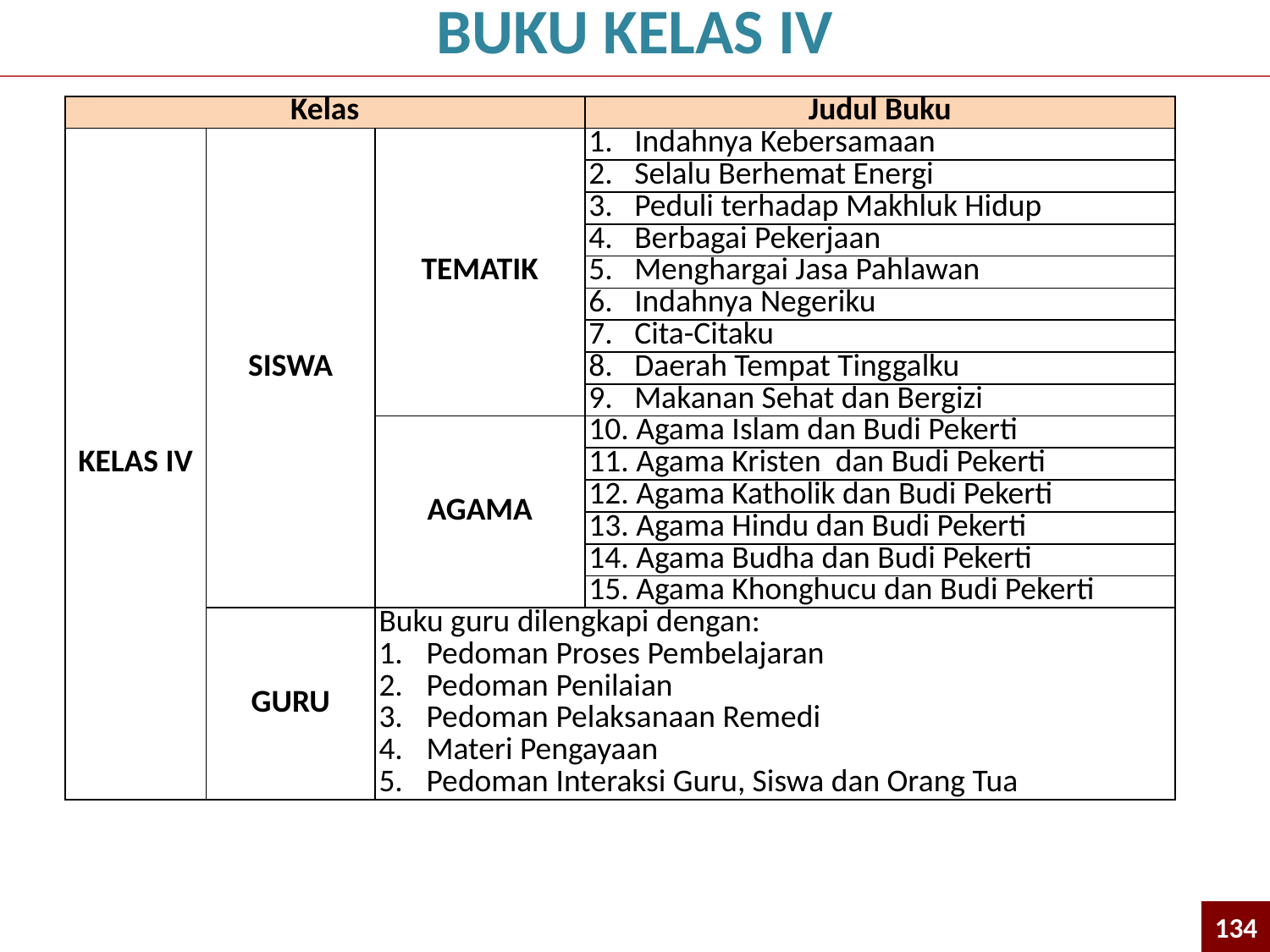

BUKU KELAS IV
| Kelas |  |  | Judul Buku |
| --- | --- | --- | --- |
| KELAS IV | SISWA | TEMATIK | 1.   Indahnya Kebersamaan |
|  |  |  | 2.   Selalu Berhemat Energi |
|  |  |  | 3.   Peduli terhadap Makhluk Hidup |
|  |  |  | 4.   Berbagai Pekerjaan |
|  |  |  | 5.   Menghargai Jasa Pahlawan |
|  |  |  | 6.   Indahnya Negeriku |
|  |  |  | 7.   Cita-Citaku |
|  |  |  | 8.   Daerah Tempat Tinggalku |
|  |  |  | 9.   Makanan Sehat dan Bergizi |
|  |  | AGAMA | 10. Agama Islam dan Budi Pekerti |
|  |  |  | 11. Agama Kristen dan Budi Pekerti |
|  |  |  | 12. Agama Katholik dan Budi Pekerti |
|  |  |  | 13. Agama Hindu dan Budi Pekerti |
|  |  |  | 14. Agama Budha dan Budi Pekerti |
|  |  |  | 15. Agama Khonghucu dan Budi Pekerti |
|  | GURU | Buku guru dilengkapi dengan: Pedoman Proses Pembelajaran Pedoman Penilaian Pedoman Pelaksanaan Remedi Materi Pengayaan Pedoman Interaksi Guru, Siswa dan Orang Tua |  |
134